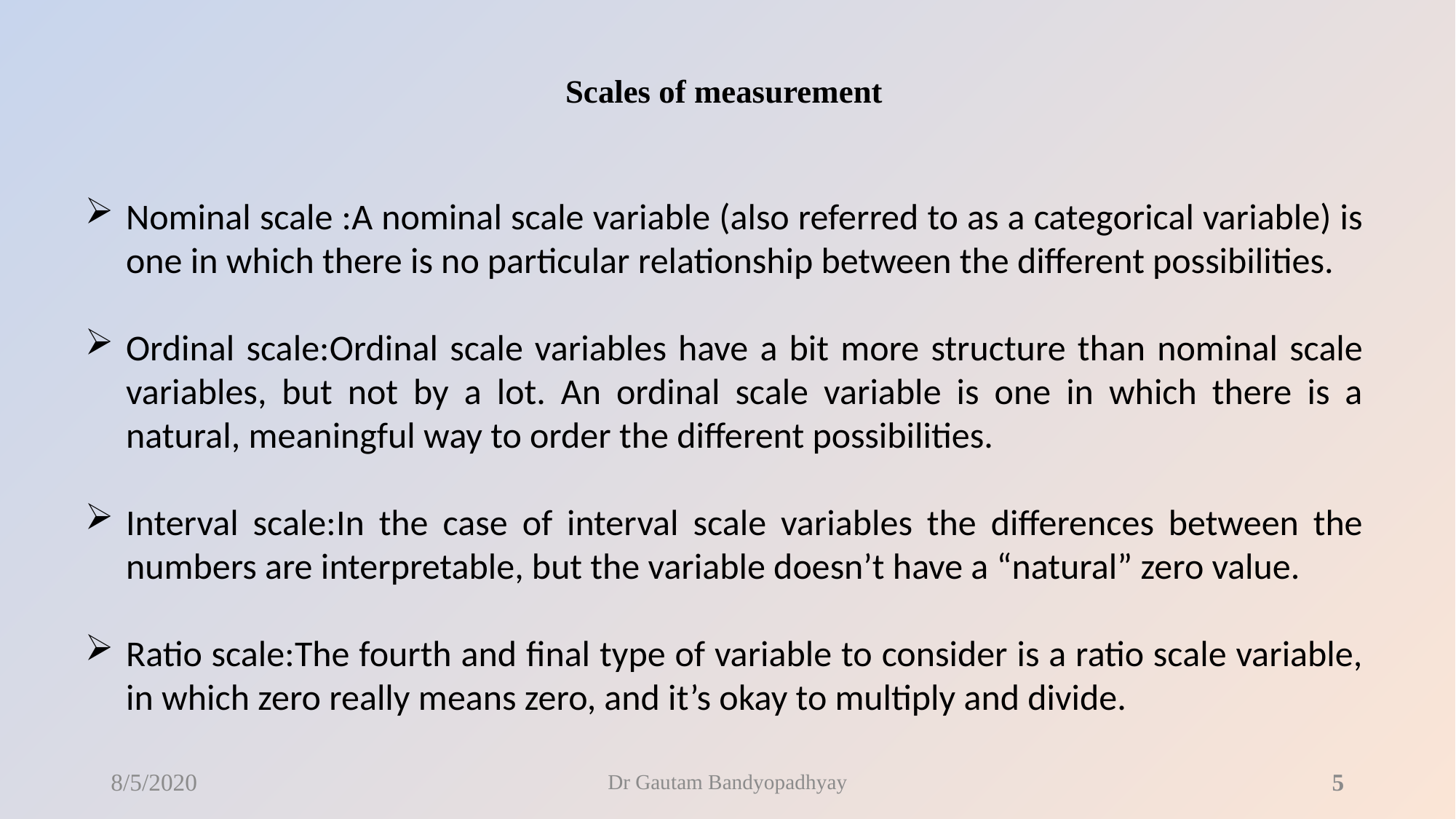

# Scales of measurement

Nominal scale :A nominal scale variable (also referred to as a categorical variable) is one in which there is no particular relationship between the different possibilities.

Ordinal scale:Ordinal scale variables have a bit more structure than nominal scale variables, but not by a lot. An ordinal scale variable is one in which there is a natural, meaningful way to order the different possibilities.

Interval scale:In the case of interval scale variables the differences between the numbers are interpretable, but the variable doesn’t have a “natural” zero value.

Ratio scale:The fourth and final type of variable to consider is a ratio scale variable, in which zero really means zero, and it’s okay to multiply and divide.
8/5/2020
Dr Gautam Bandyopadhyay
5